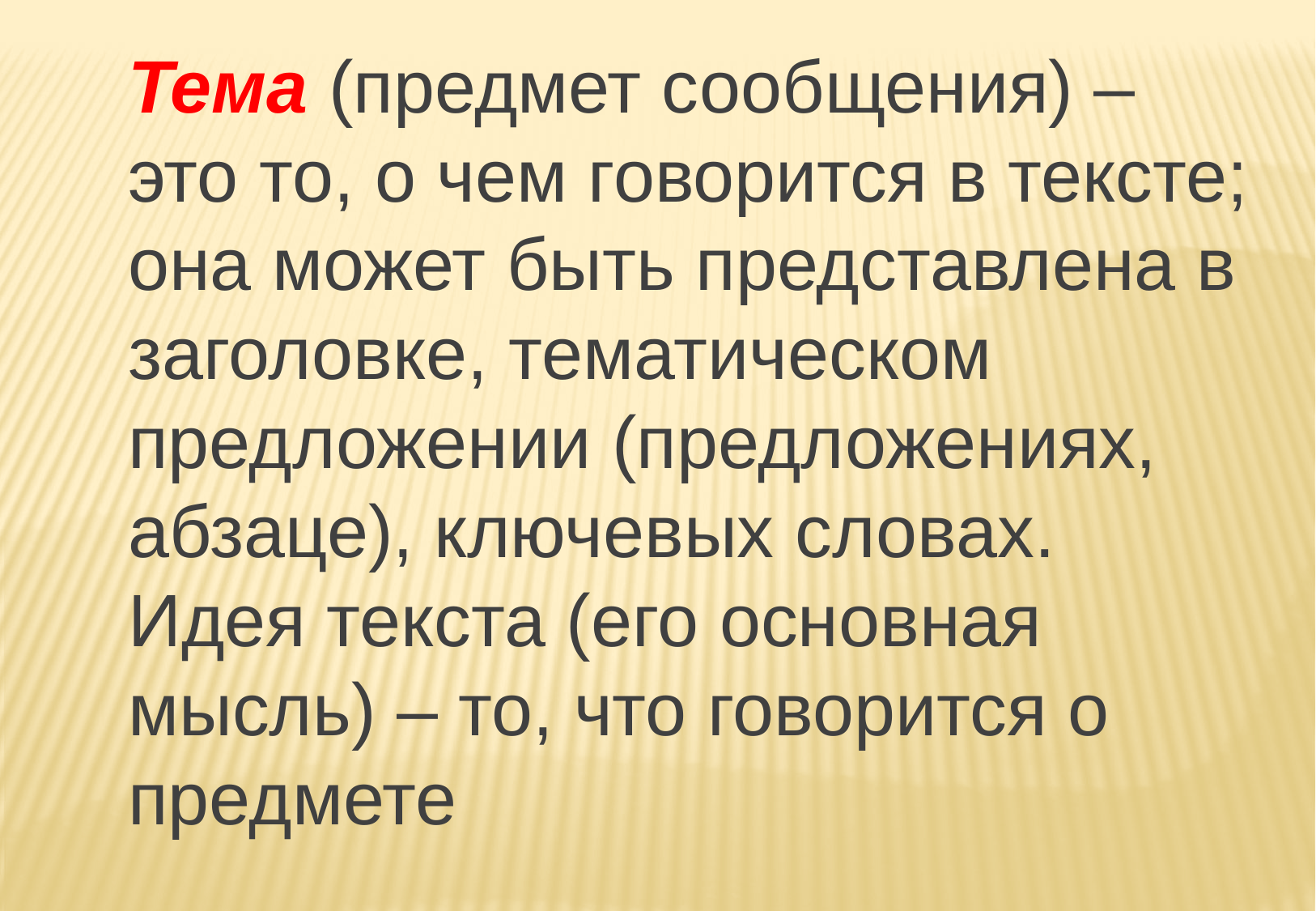

Тема (предмет сообщения) – это то, о чем говорится в тексте; она может быть представлена в заголовке, тематическом предложении (предложениях, абзаце), ключевых словах.
Идея текста (его основная мысль) – то, что говорится о предмете